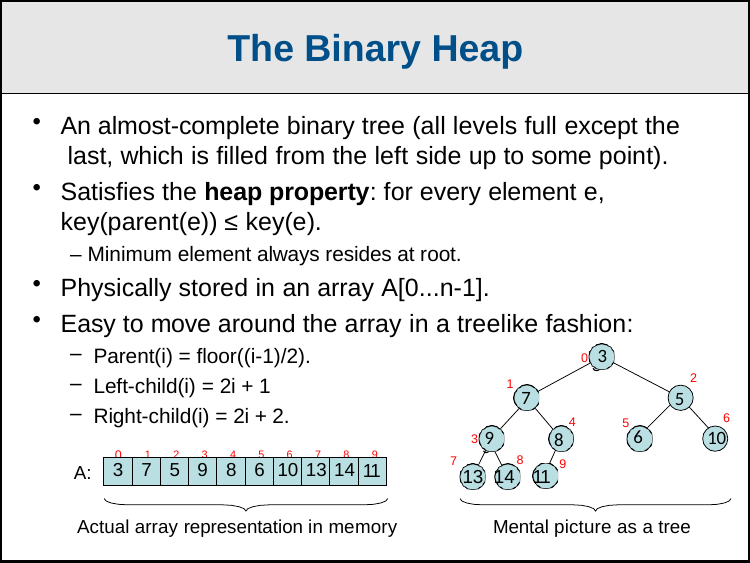

The Binary Heap
An almost-complete binary tree (all levels full except the  last, which is filled from the left side up to some point).
Satisfies the heap property: for every element e,
key(parent(e)) ≤ key(e).
– Minimum element always resides at root.
Physically stored in an array A[0...n-1].
Easy to move around the array in a treelike fashion:
0 3
Parent(i) = floor((i-1)/2).
Left-child(i) = 2i + 1
Right-child(i) = 2i + 2.
3

2
1
7
5
7
5

6
10
4
3 9
5
8
9
6
9
10
8
6

0	1	2	3	4	5	6	7	8	9

8
7
13  14  11
| 3 | 7 | 5 | 9 | 8 | 6 | 10 | 13 | 14 | 11 |
| --- | --- | --- | --- | --- | --- | --- | --- | --- | --- |
A:

Actual array representation in memory
Mental picture as a tree